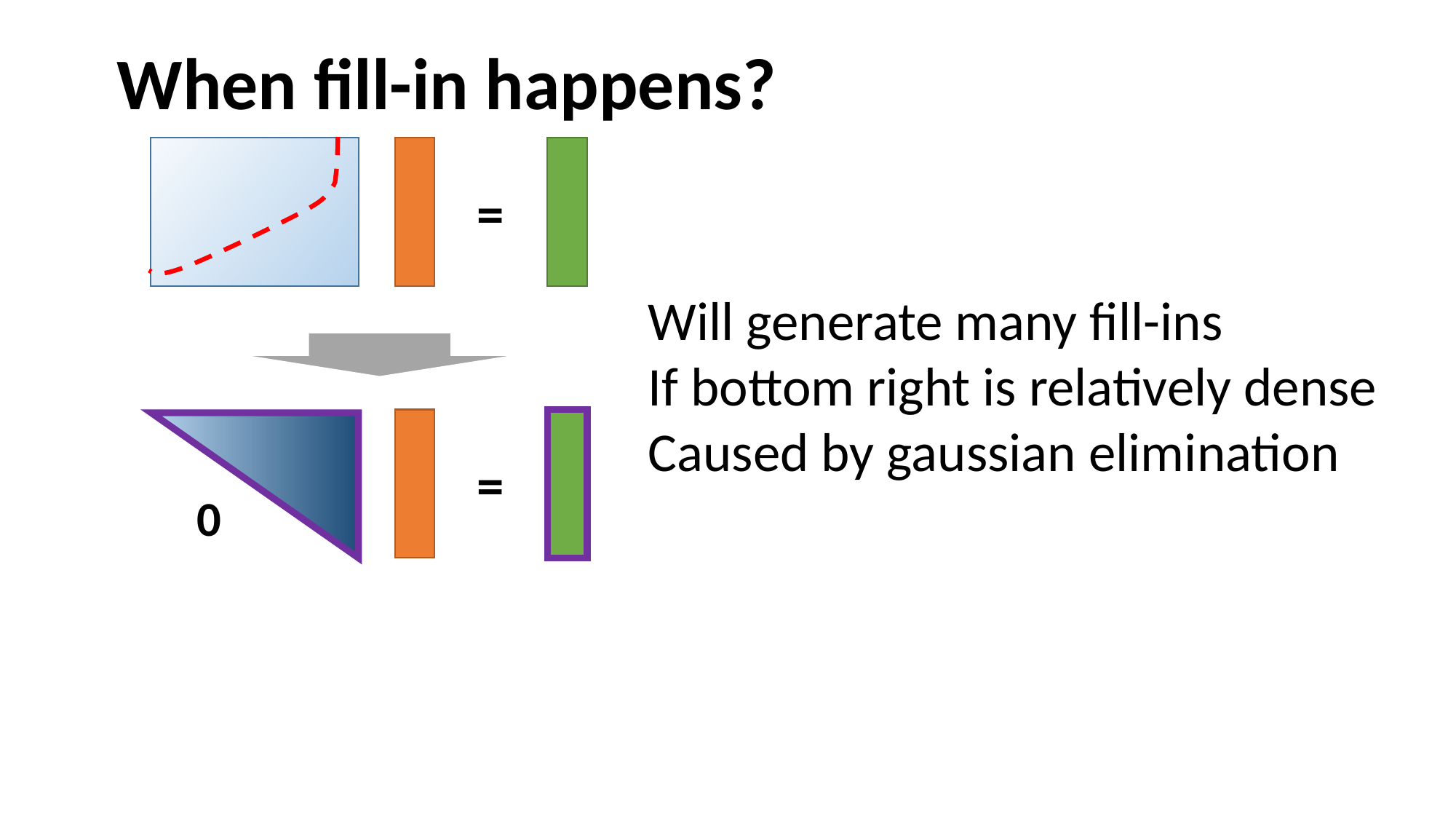

When fill-in happens?

=
Will generate many fill-ins
If bottom right is relatively dense
Caused by gaussian elimination

=
0